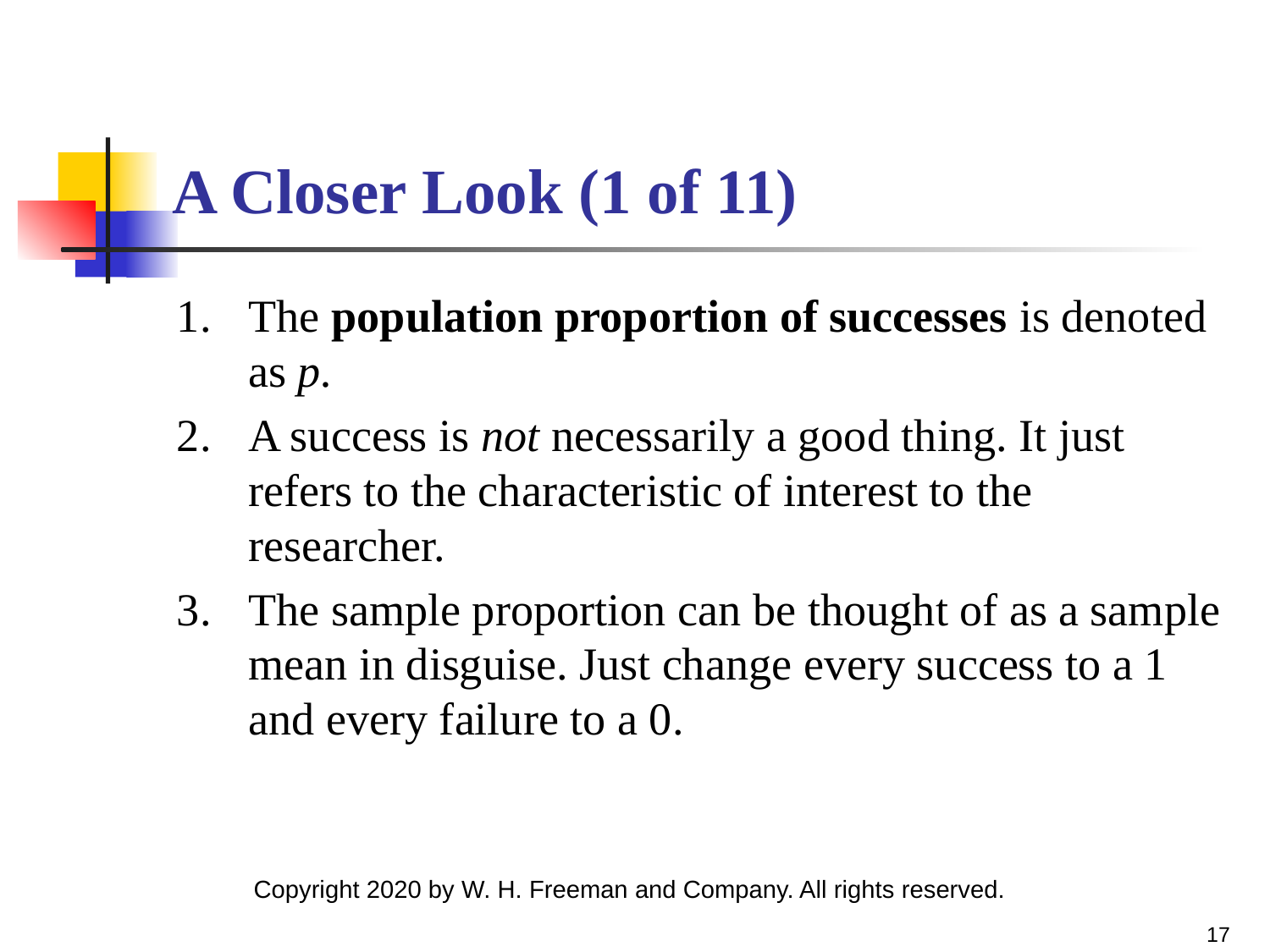

# A Closer Look (1 of 11)
The population proportion of successes is denoted as p.
A success is not necessarily a good thing. It just refers to the characteristic of interest to the researcher.
The sample proportion can be thought of as a sample mean in disguise. Just change every success to a 1 and every failure to a 0.